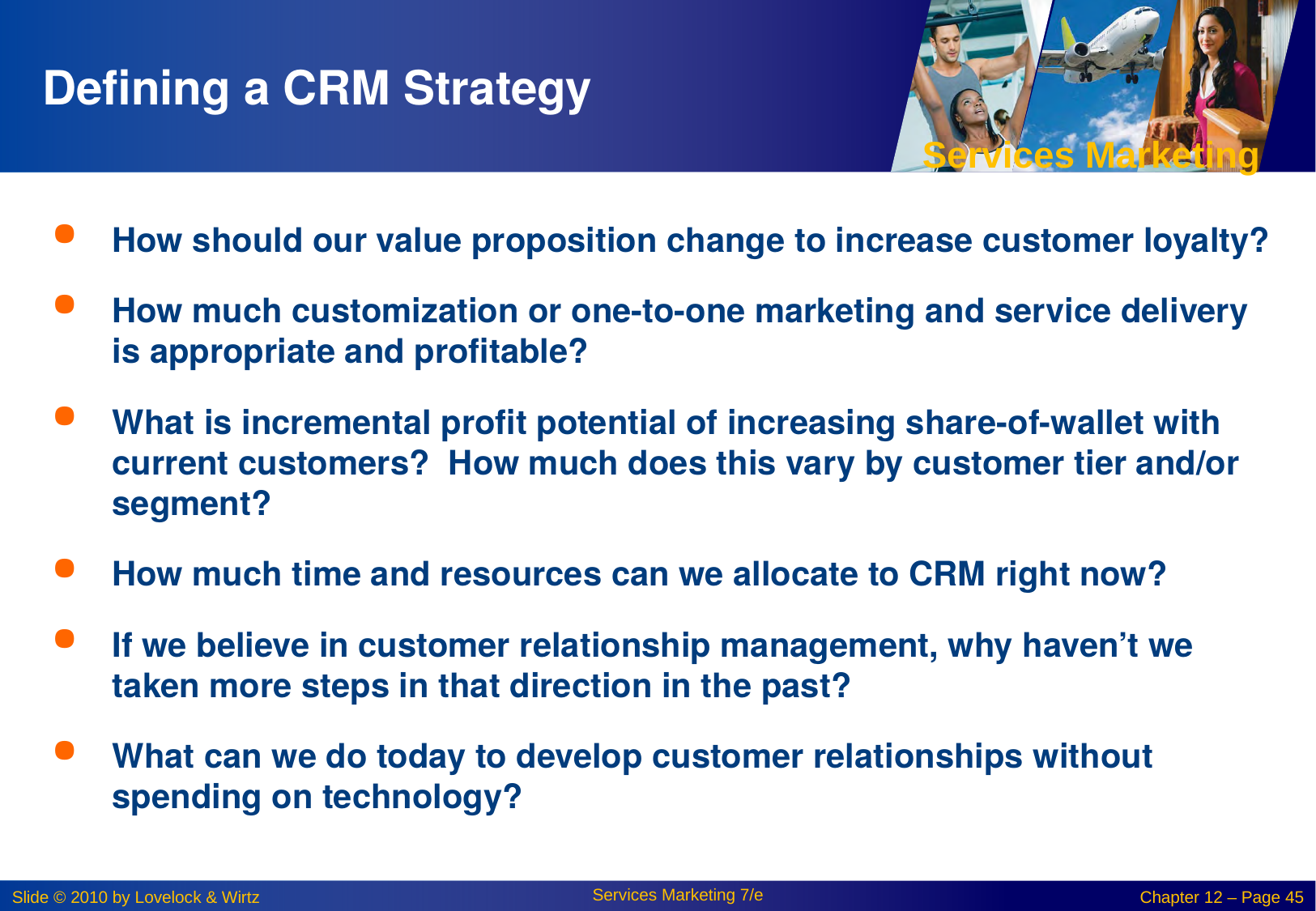

# Defining a CRM Strategy
How should our value proposition change to increase customer loyalty?
How much customization or one-to-one marketing and service delivery is appropriate and profitable?
What is incremental profit potential of increasing share-of-wallet with current customers?  How much does this vary by customer tier and/or segment?
How much time and resources can we allocate to CRM right now?
If we believe in customer relationship management, why haven’t we taken more steps in that direction in the past?
What can we do today to develop customer relationships without spending on technology?